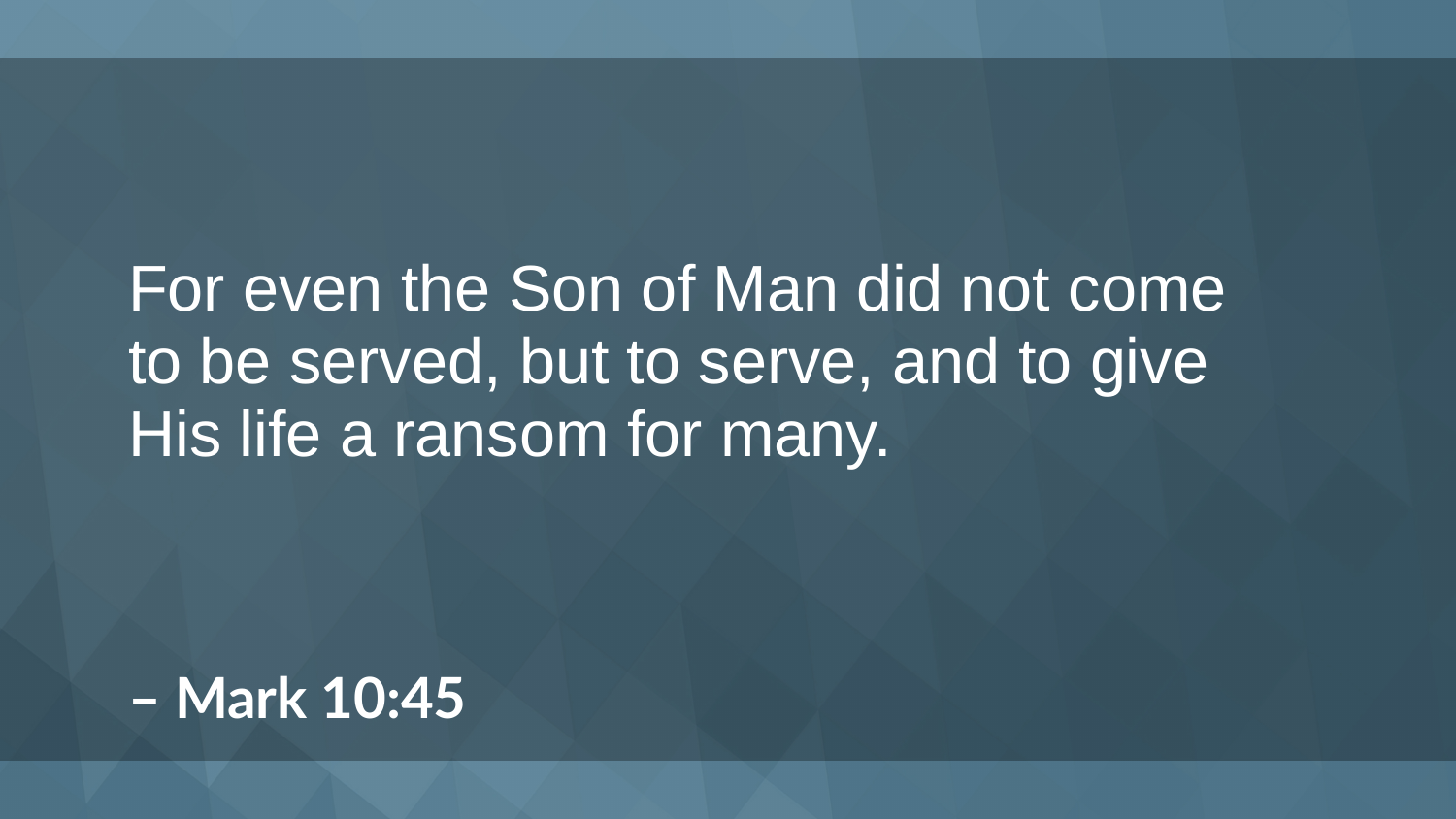

For even the Son of Man did not come to be served, but to serve, and to give His life a ransom for many.
– Mark 10:45